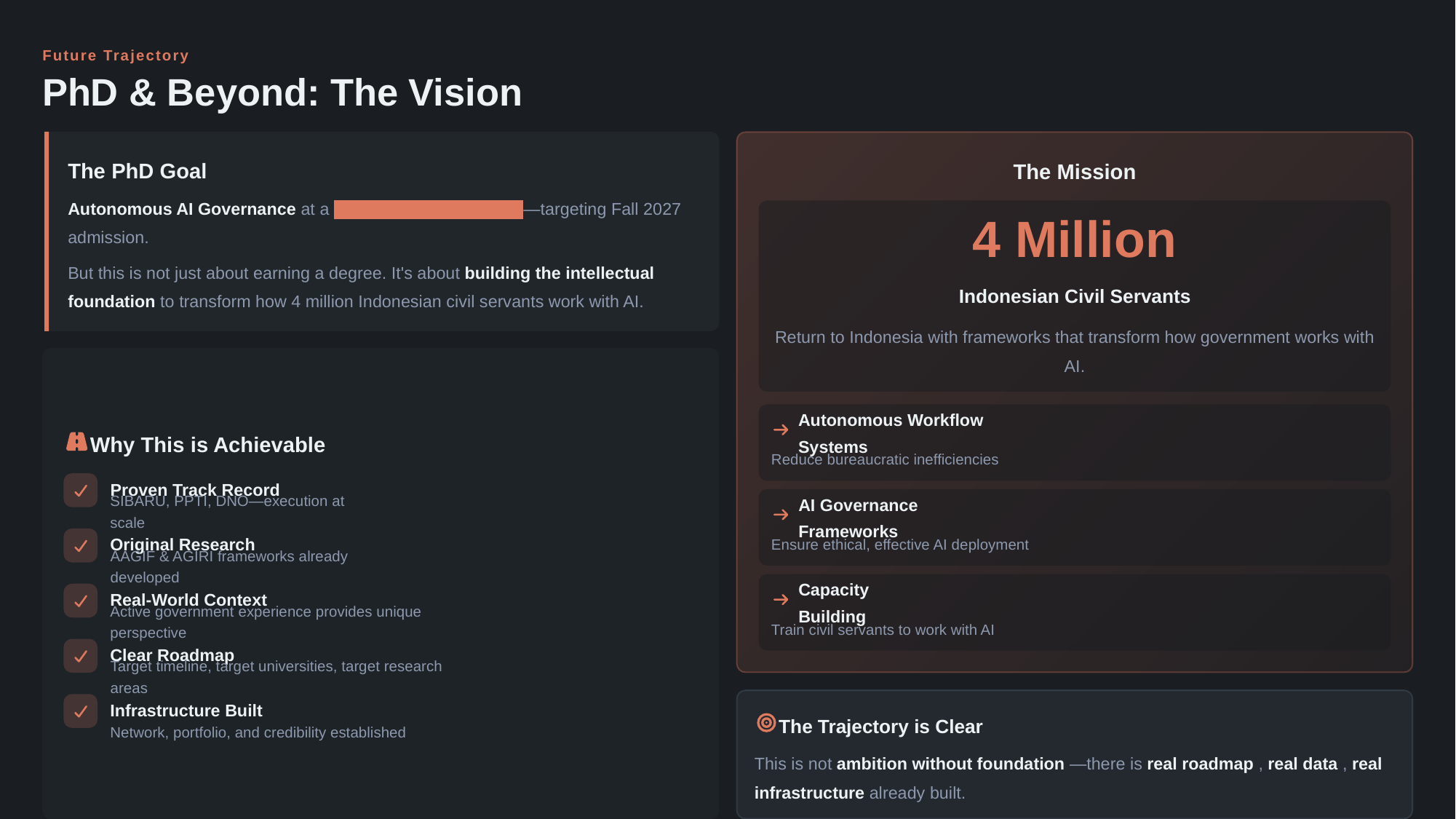

Future Trajectory
PhD & Beyond: The Vision

The PhD Goal
The Mission
Autonomous AI Governance at a top-100 global university —targeting Fall 2027 admission.

4 Million
But this is not just about earning a degree. It's about building the intellectual foundation to transform how 4 million Indonesian civil servants work with AI.
Indonesian Civil Servants
Return to Indonesia with frameworks that transform how government works with AI.

Autonomous Workflow Systems

Why This is Achievable

Reduce bureaucratic inefficiencies

Proven Track Record

SIBARU, PPTI, DNO—execution at scale
AI Governance Frameworks

Original Research
Ensure ethical, effective AI deployment

AAGIF & AGIRI frameworks already developed

Real-World Context
Capacity Building

Active government experience provides unique perspective
Train civil servants to work with AI

Clear Roadmap

Target timeline, target universities, target research areas

Infrastructure Built

The Trajectory is Clear

Network, portfolio, and credibility established
This is not ambition without foundation —there is real roadmap , real data , real infrastructure already built.